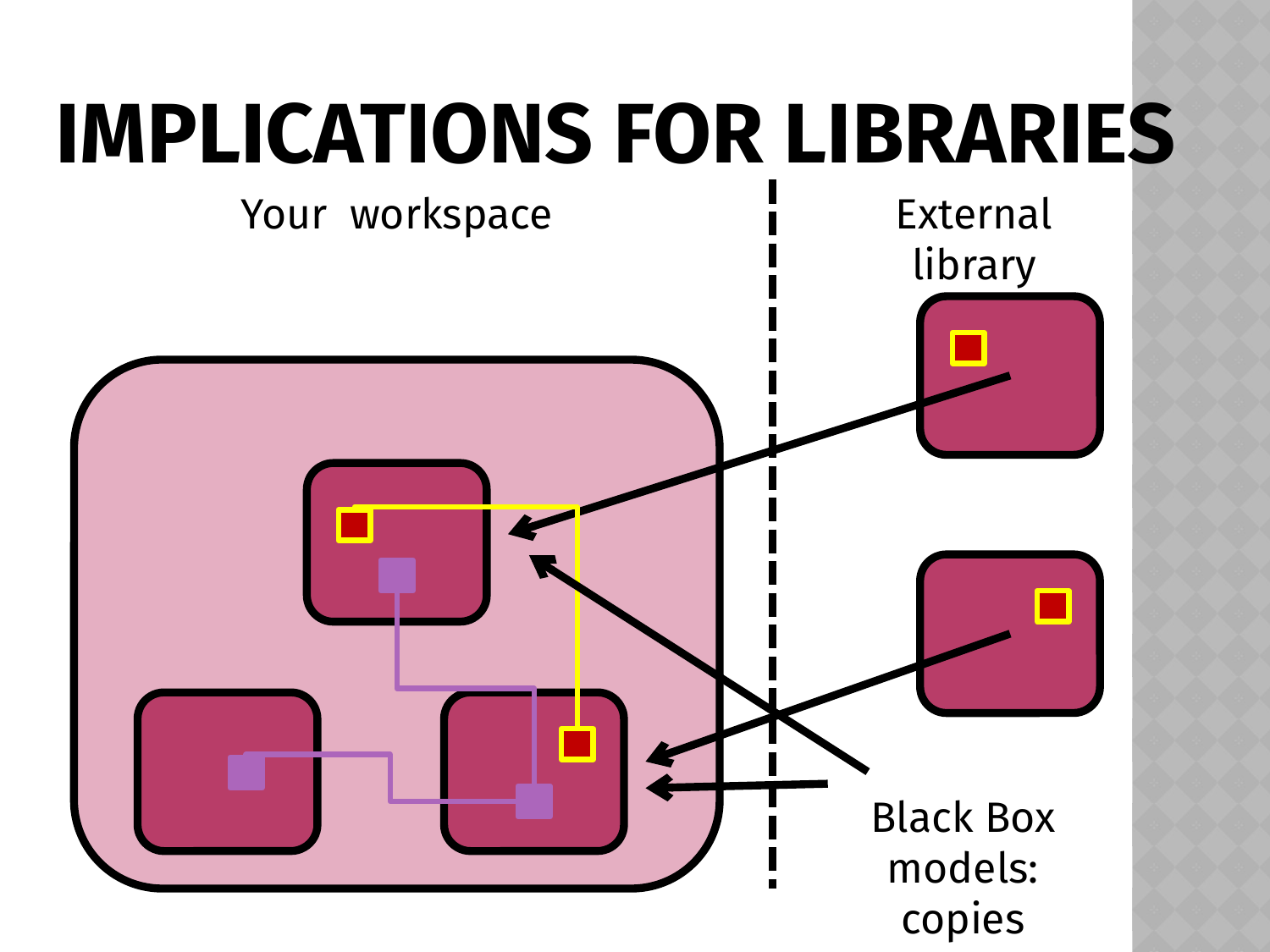

# Implications for libraries
Your  workspace
External library

Black Box models:
copies